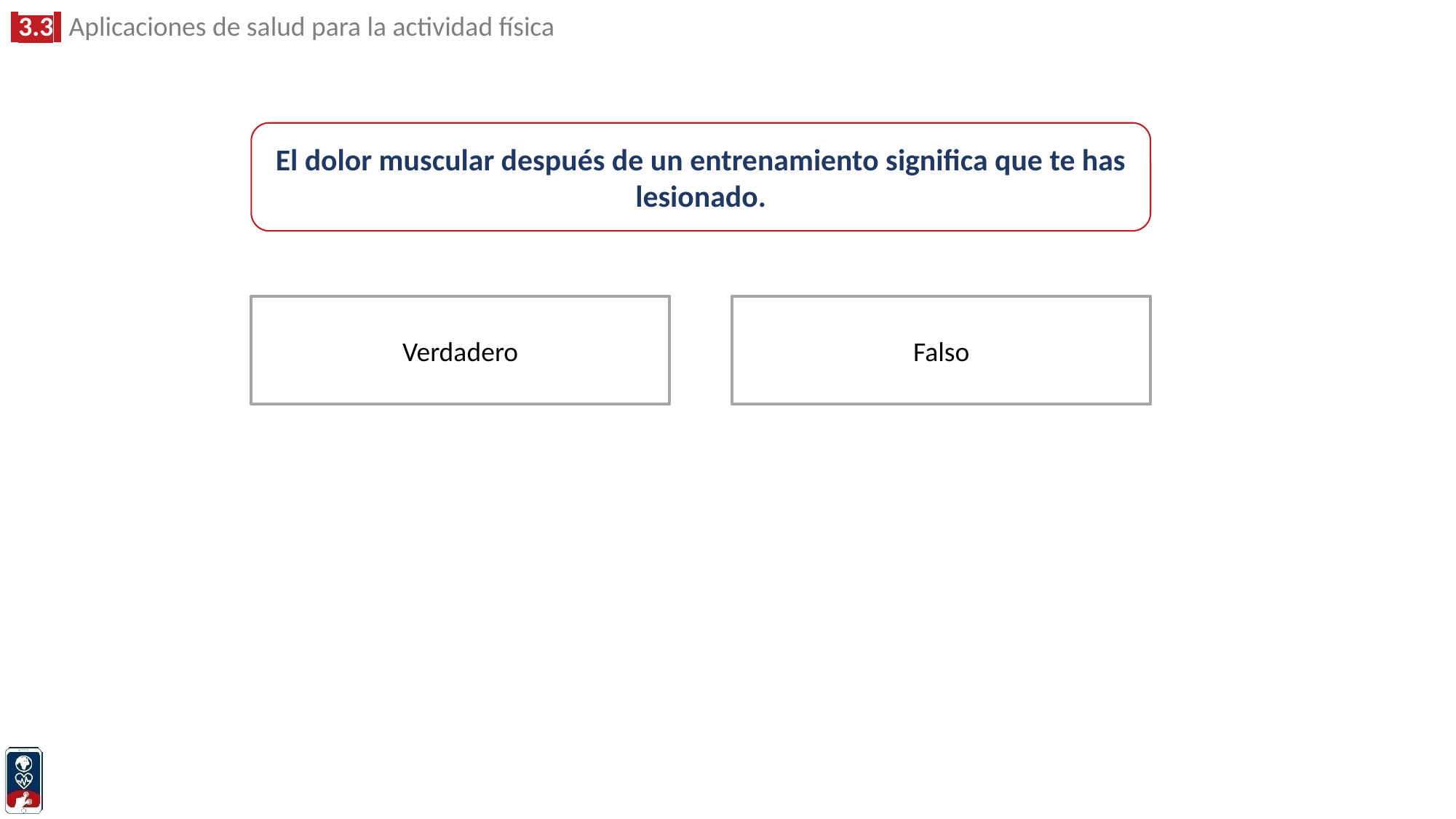

El dolor muscular después de un entrenamiento significa que te has lesionado.
Falso
Verdadero